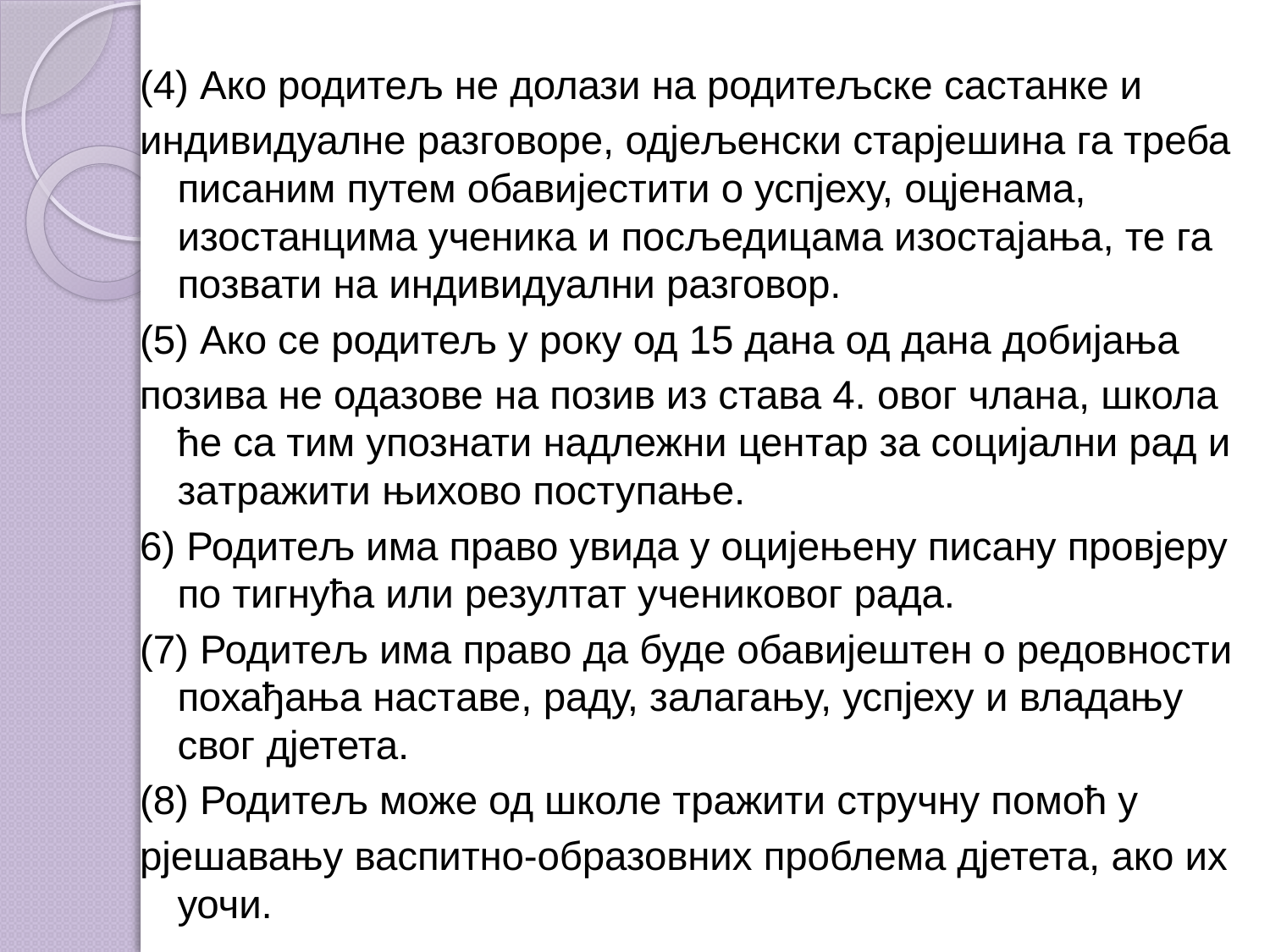

(4) Ако родитељ не долази на родитељске састанке и
индивидуалне разговоре, одјељенски старјешина га треба писаним путем обавијестити о успјеху, оцјенама, изостанцима ученика и посљедицама изостајања, те га позвати на индивидуални разговор.
(5) Ако се родитељ у року од 15 дана од дана добијања
позива не одазове на позив из става 4. овог члана, школа ће са тим упознати надлежни центар за социјални рад и затражити њихово поступање.
6) Родитељ има право увида у оцијењену писану провјеру по тигнућа или резултат учениковог рада.
(7) Родитељ има право да буде обавијештен о редовности похађања наставе, раду, залагању, успјеху и владању свог дјетета.
(8) Родитељ може од школе тражити стручну помоћ у
рјешавању васпитно-образовних проблема дјетета, ако их уочи.